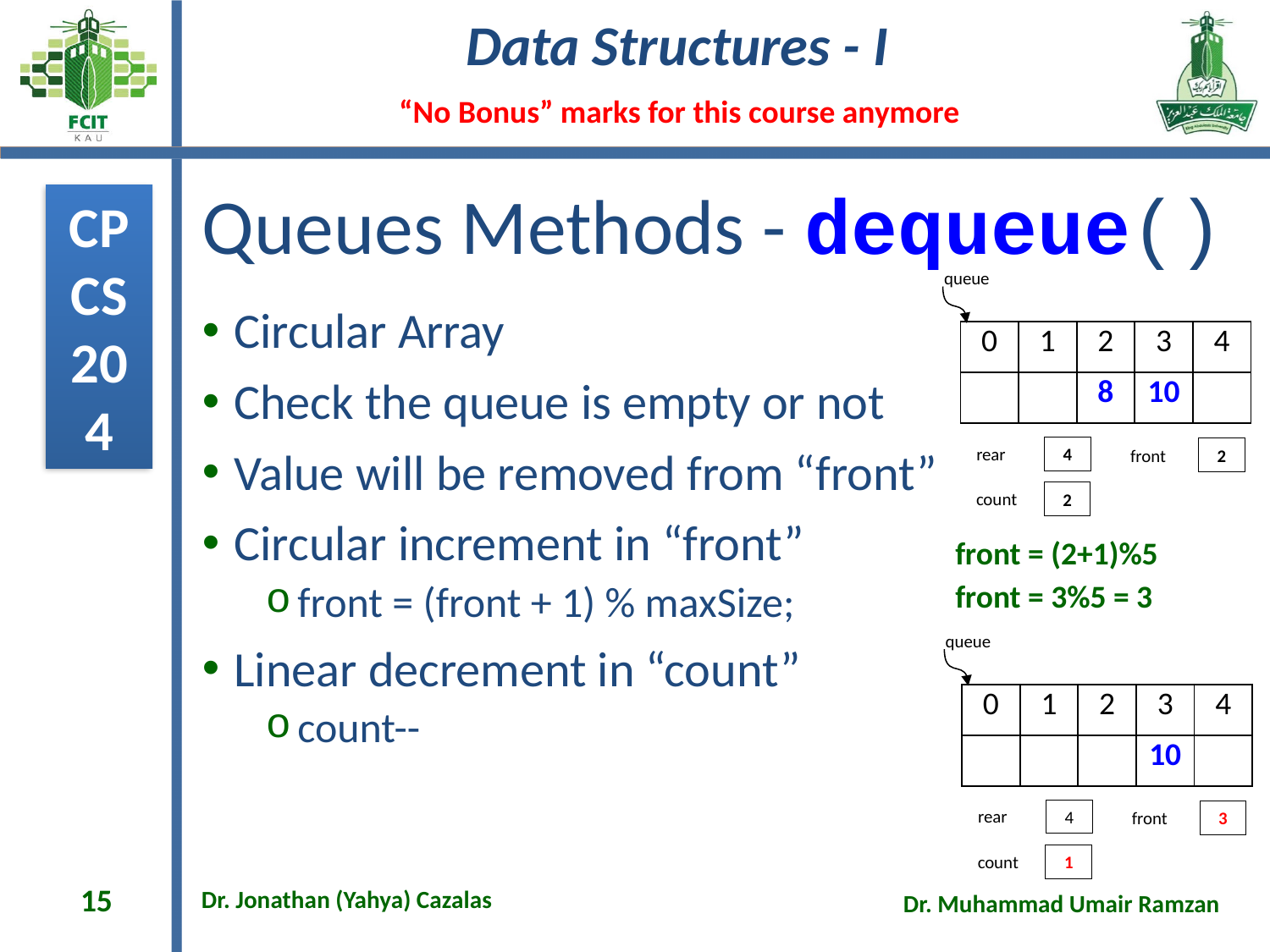

# Queues Methods - dequeue()
queue
Circular Array
Check the queue is empty or not
Value will be removed from “front”
Circular increment in “front”
front = (front + 1) % maxSize;
Linear decrement in “count”
count--
| 0 | 1 | 2 | 3 | 4 |
| --- | --- | --- | --- | --- |
|  |  | 8 | 10 |  |
rear
4
front
2
count
2
front = (2+1)%5
front = 3%5 = 3
queue
| 0 | 1 | 2 | 3 | 4 |
| --- | --- | --- | --- | --- |
|  |  |  | 10 |  |
rear
4
front
3
count
1
15